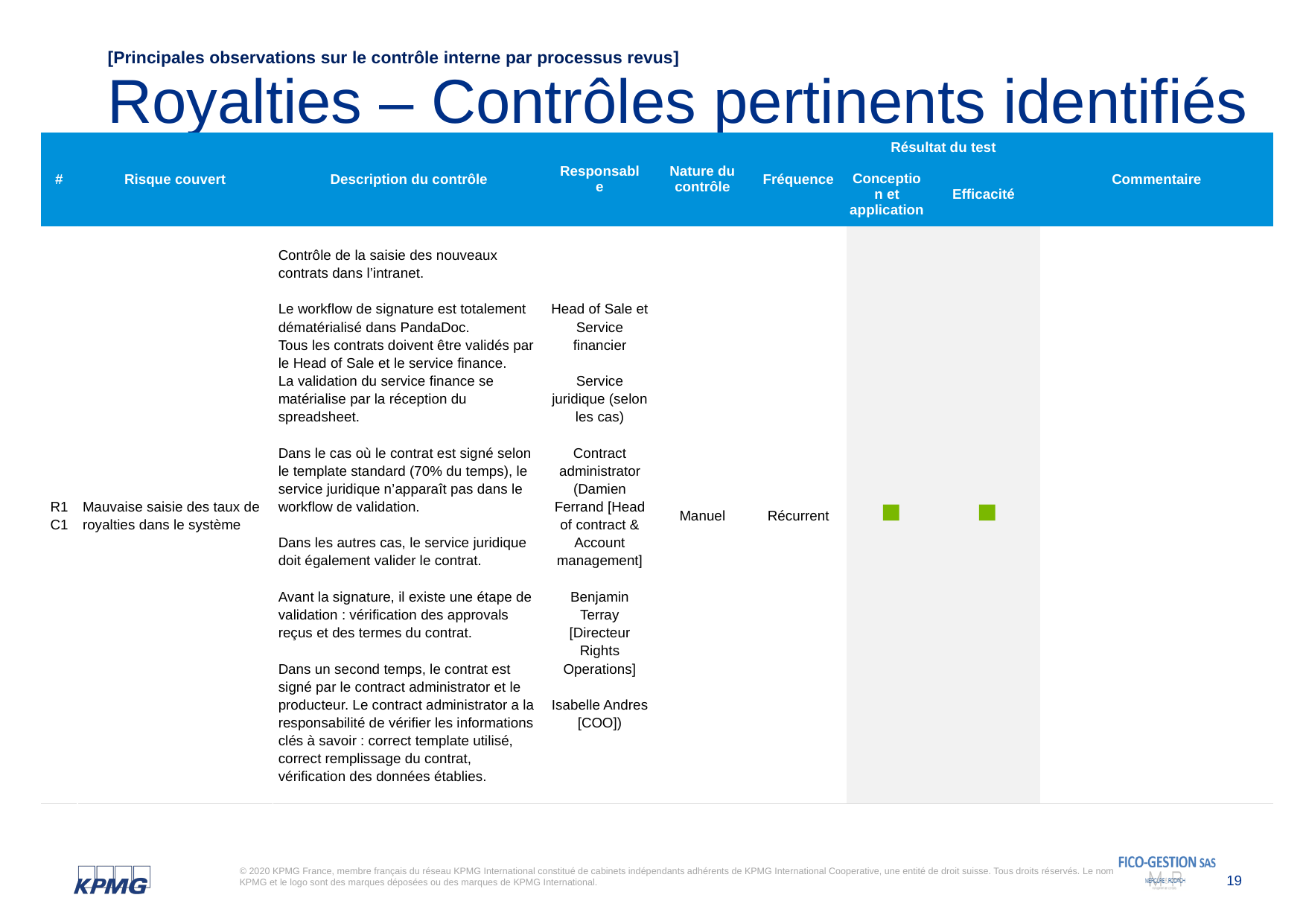

[Principales observations sur le contrôle interne par processus revus]
Royalties – Contrôles pertinents identifiés
| # | Risque couvert | Description du contrôle | Responsable | Nature du contrôle | Fréquence | Résultat du test |  | Commentaire |
| --- | --- | --- | --- | --- | --- | --- | --- | --- |
|  |  |  |  |  |  | Conception et application | Efficacité |  |
| R1 C1 | Mauvaise saisie des taux de royalties dans le système | Contrôle de la saisie des nouveaux contrats dans l’intranet. Le workflow de signature est totalement dématérialisé dans PandaDoc. Tous les contrats doivent être validés par le Head of Sale et le service finance. La validation du service finance se matérialise par la réception du spreadsheet. Dans le cas où le contrat est signé selon le template standard (70% du temps), le service juridique n’apparaît pas dans le workflow de validation. Dans les autres cas, le service juridique doit également valider le contrat. Avant la signature, il existe une étape de validation : vérification des approvals reçus et des termes du contrat. Dans un second temps, le contrat est signé par le contract administrator et le producteur. Le contract administrator a la responsabilité de vérifier les informations clés à savoir : correct template utilisé, correct remplissage du contrat, vérification des données établies. | Head of Sale et Service financier Service juridique (selon les cas) Contract administrator (Damien Ferrand [Head of contract & Account management] Benjamin Terray [Directeur Rights Operations] Isabelle Andres [COO]) | Manuel | Récurrent |  |  |  |